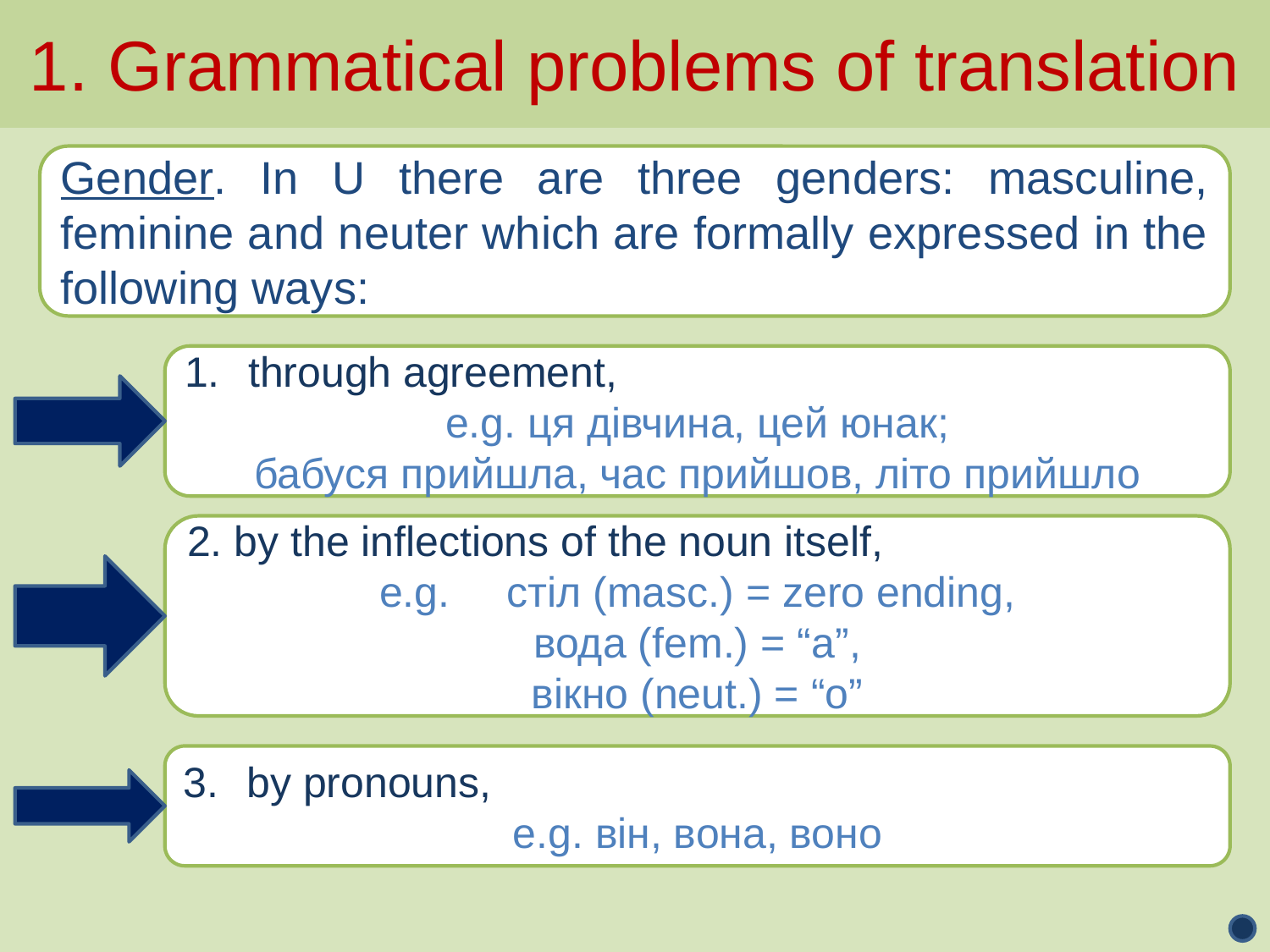

1. Grammatical problems of translation
Gender. In U there are three genders: masculine, feminine and neuter which are formally expressed in the following ways:
through agreement,
e.g. ця дівчина, цей юнак;
бабуся прийшла, час прийшов, літо прийшло

2. by the inflections of the noun itself,
e.g. 	стіл (masc.) = zero ending,
вода (fem.) = “a”,
вікно (neut.) = “o”

by pronouns,
e.g. він, вона, воно